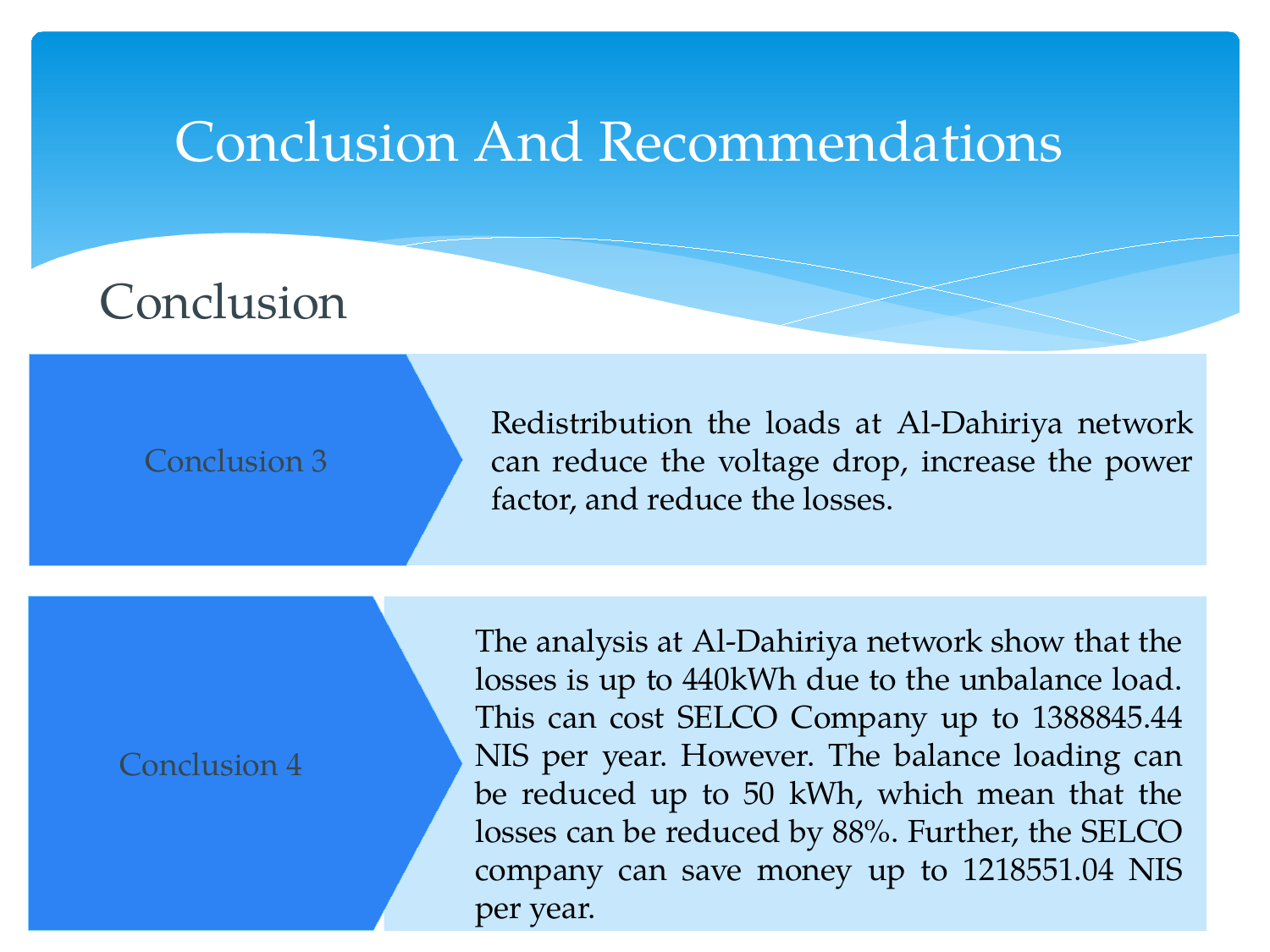

# Conclusion And Recommendations
Conclusion

Redistribution the loads at Al-Dahiriya network can reduce the voltage drop, increase the power factor, and reduce the losses.
Conclusion 3

The analysis at Al-Dahiriya network show that the losses is up to 440kWh due to the unbalance load. This can cost SELCO Company up to 1388845.44 NIS per year. However. The balance loading can be reduced up to 50 kWh, which mean that the losses can be reduced by 88%. Further, the SELCO company can save money up to 1218551.04 NIS per year.
Conclusion 4